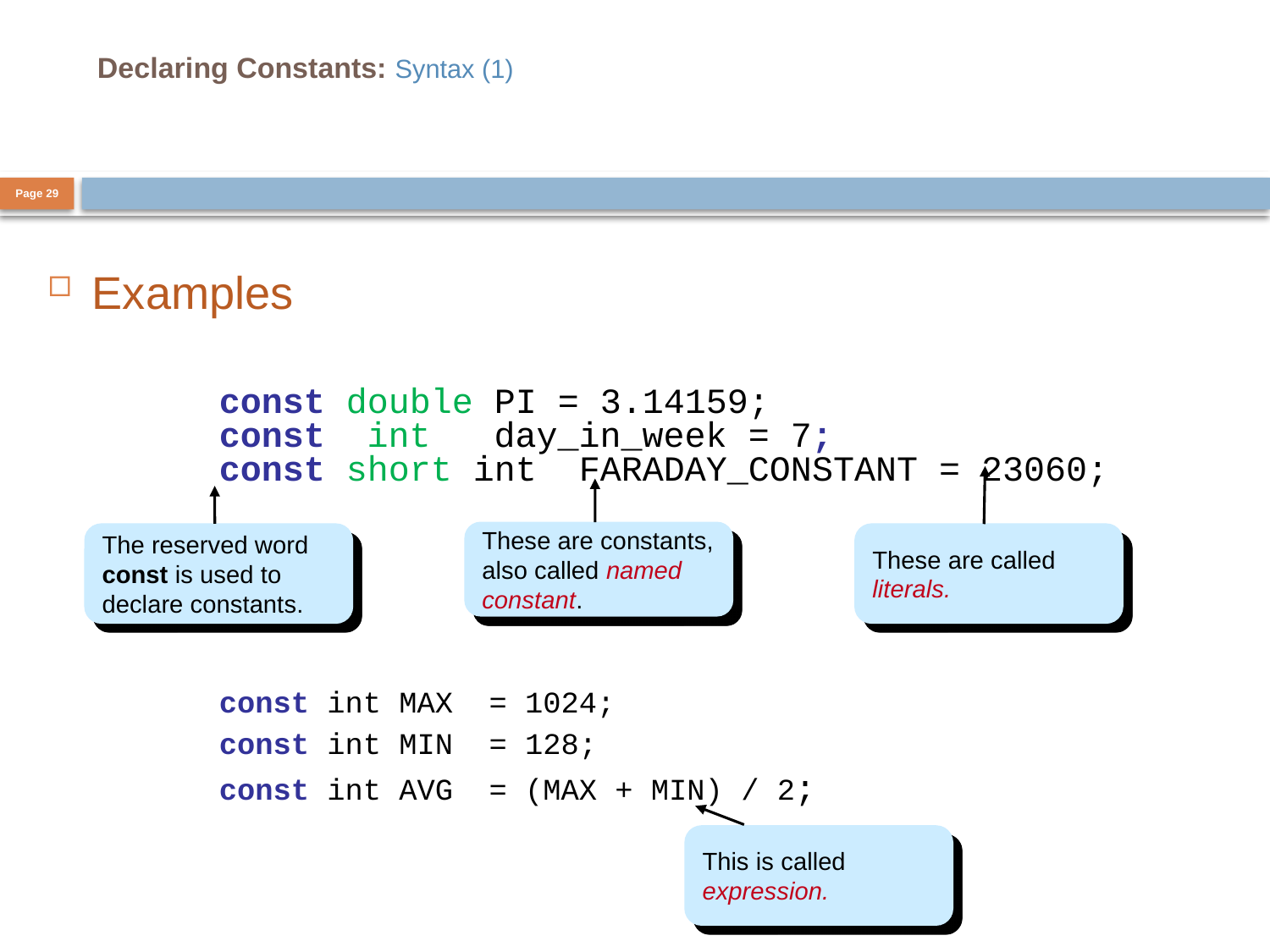

# Declaring Constants: Syntax (1)
Page 29

Examples

		const double PI = 3.14159;
	const  int   day_in_week = 7;
	const short int  FARADAY_CONSTANT = 23060;

		const int MAX  = 1024;
		const int MIN  = 128;
		const int AVG  = (MAX + MIN) / 2;

These are called literals.

These are constants, also called named constant.

The reserved word const is used to declare constants.

This is called expression.